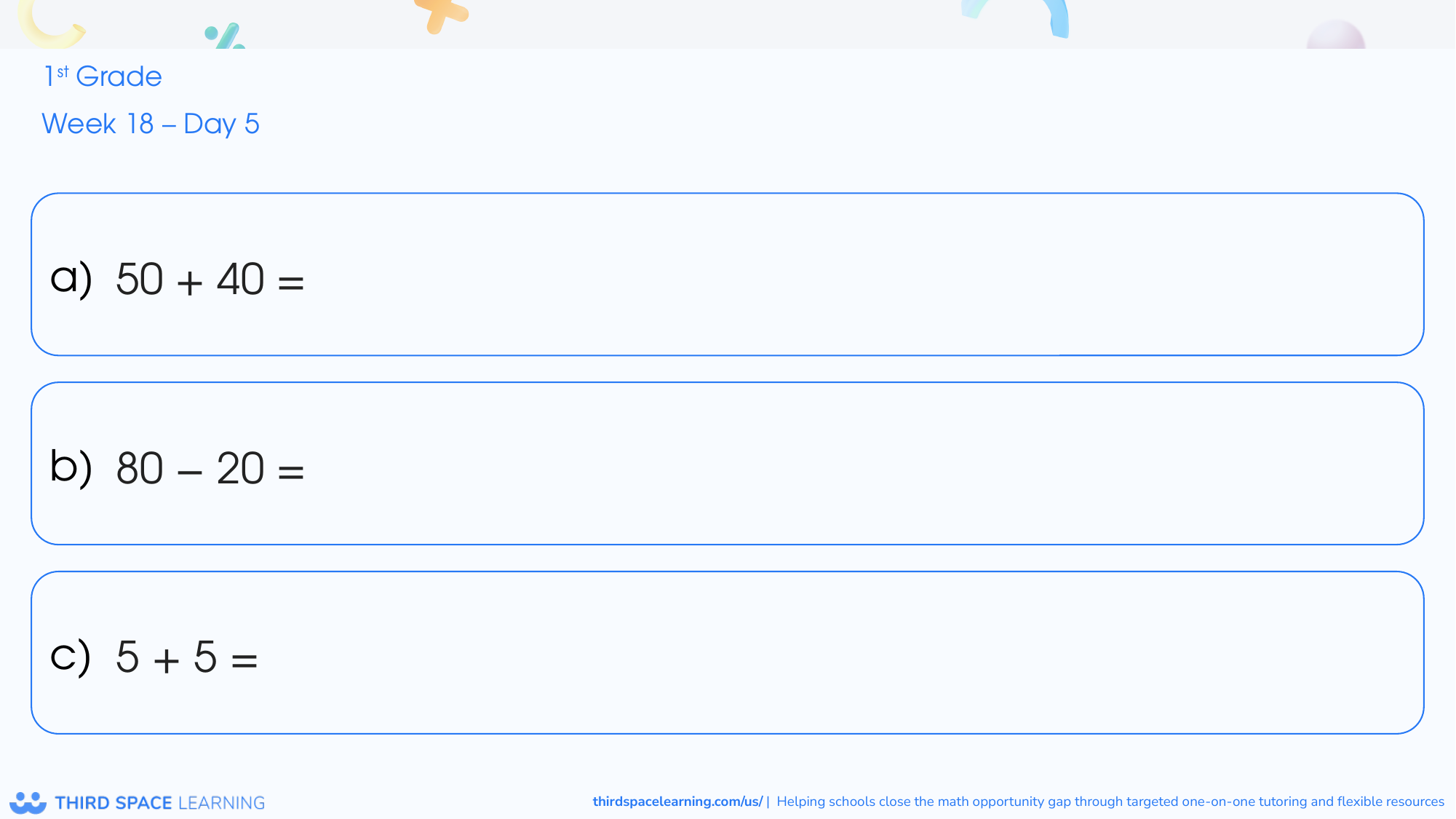

1st Grade
Week 18 – Day 5
50 + 40 =
80 − 20 =
5 + 5 =